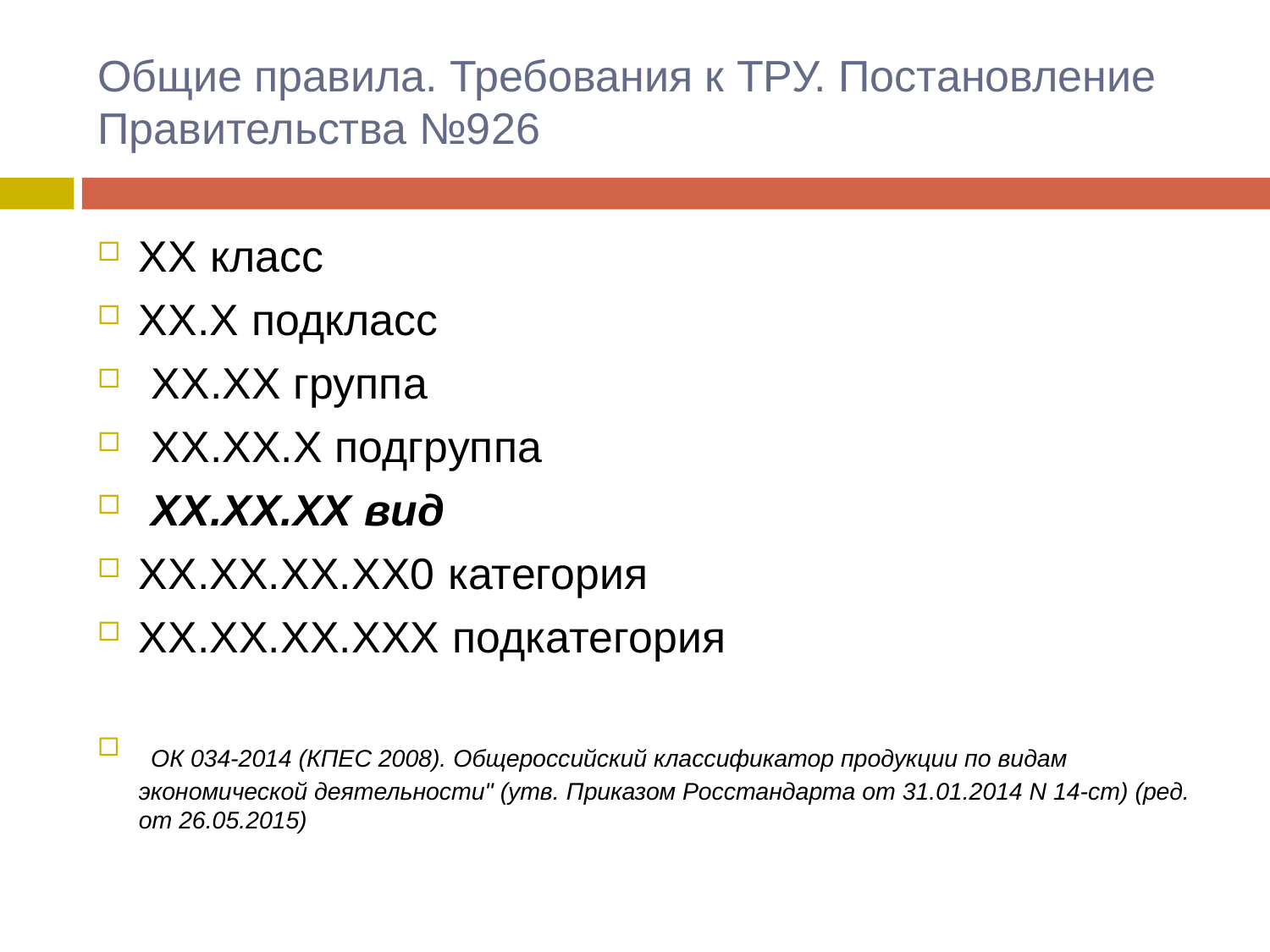

# Общие правила. Требования к ТРУ. Постановление Правительства №926
XX класс
XX.X подкласс
 XX.XX группа
 XX.XX.X подгруппа
 XX.XX.XX вид
XX.XX.XX.XX0 категория
XX.XX.XX.XXX подкатегория
 ОК 034-2014 (КПЕС 2008). Общероссийский классификатор продукции по видам экономической деятельности" (утв. Приказом Росстандарта от 31.01.2014 N 14-ст) (ред. от 26.05.2015)